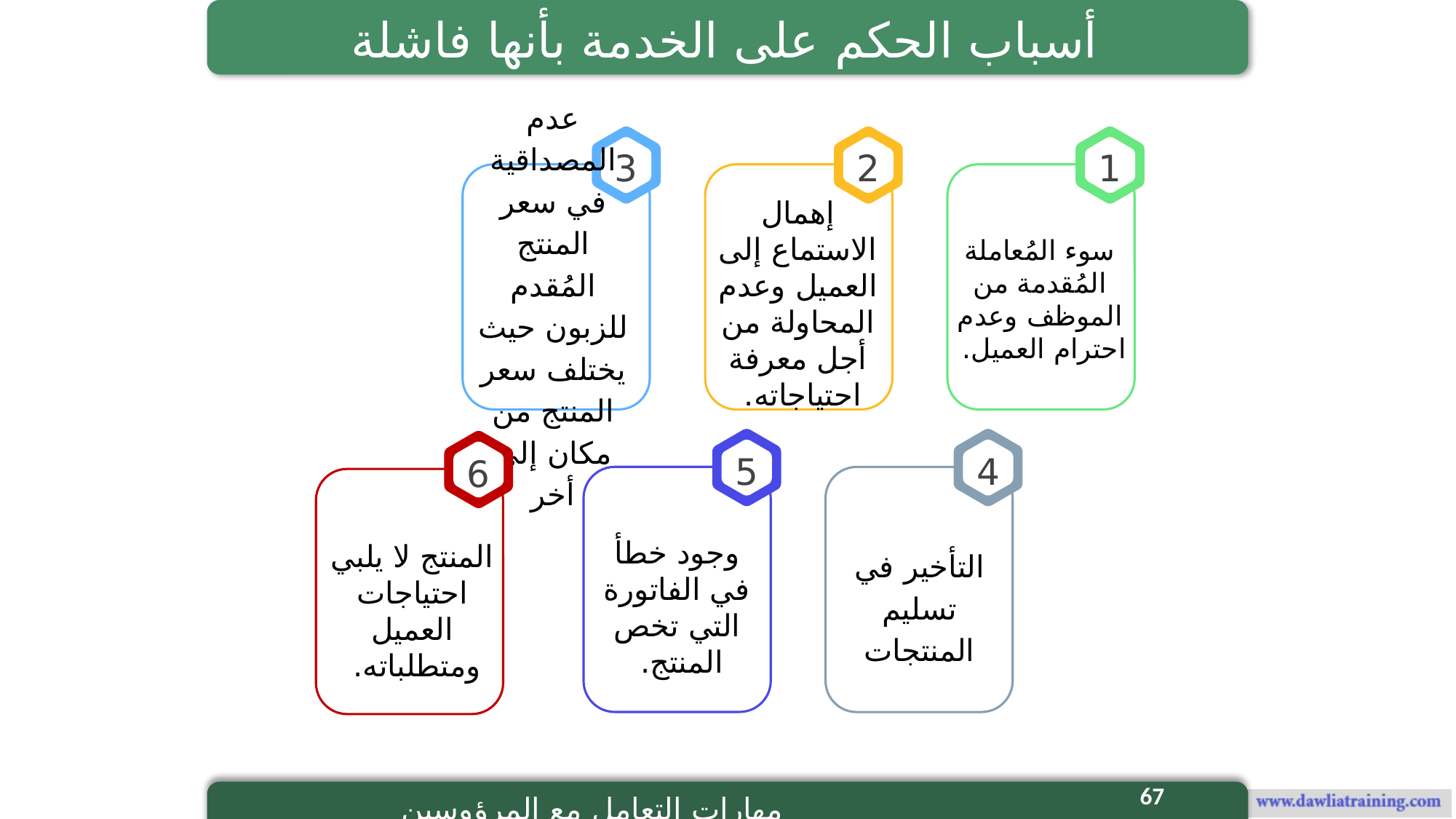

أسباب الحكم على الخدمة بأنها فاشلة

3

عدم المصداقية في سعر المنتج المُقدم للزبون حيث يختلف سعر المنتج من مكان إلى أخر

2

إهمال الاستماع إلى العميل وعدم المحاولة من أجل معرفة احتياجاته.

1

سوء المُعاملة المُقدمة من الموظف وعدم احترام العميل.

5

وجود خطأ في الفاتورة التي تخص المنتج.

4

التأخير في تسليم المنتجات

6

المنتج لا يلبي احتياجات العميل ومتطلباته.
67

مهارات التعامل مع المرؤوسين